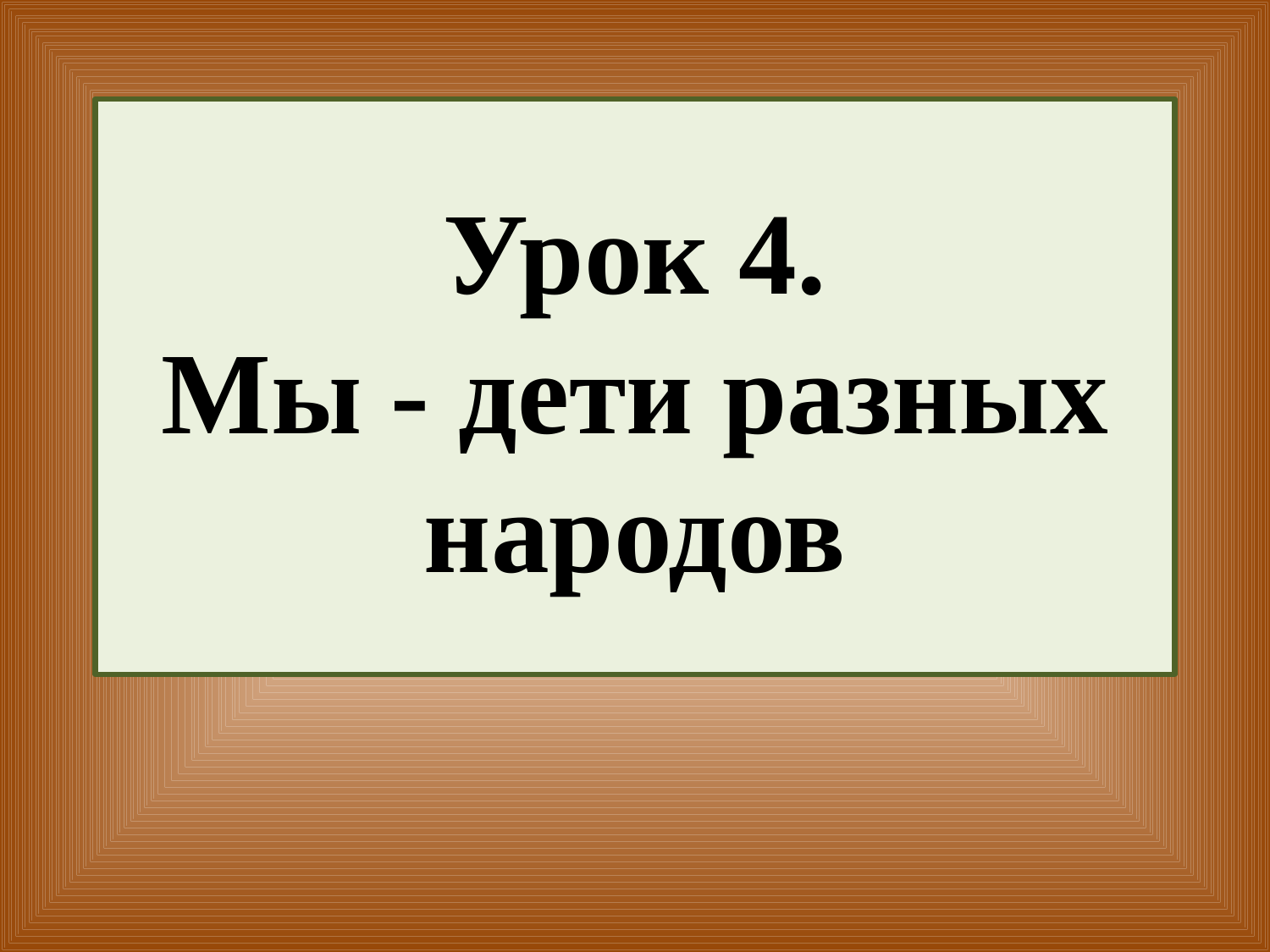

# Урок 4. Мы - дети разных народов